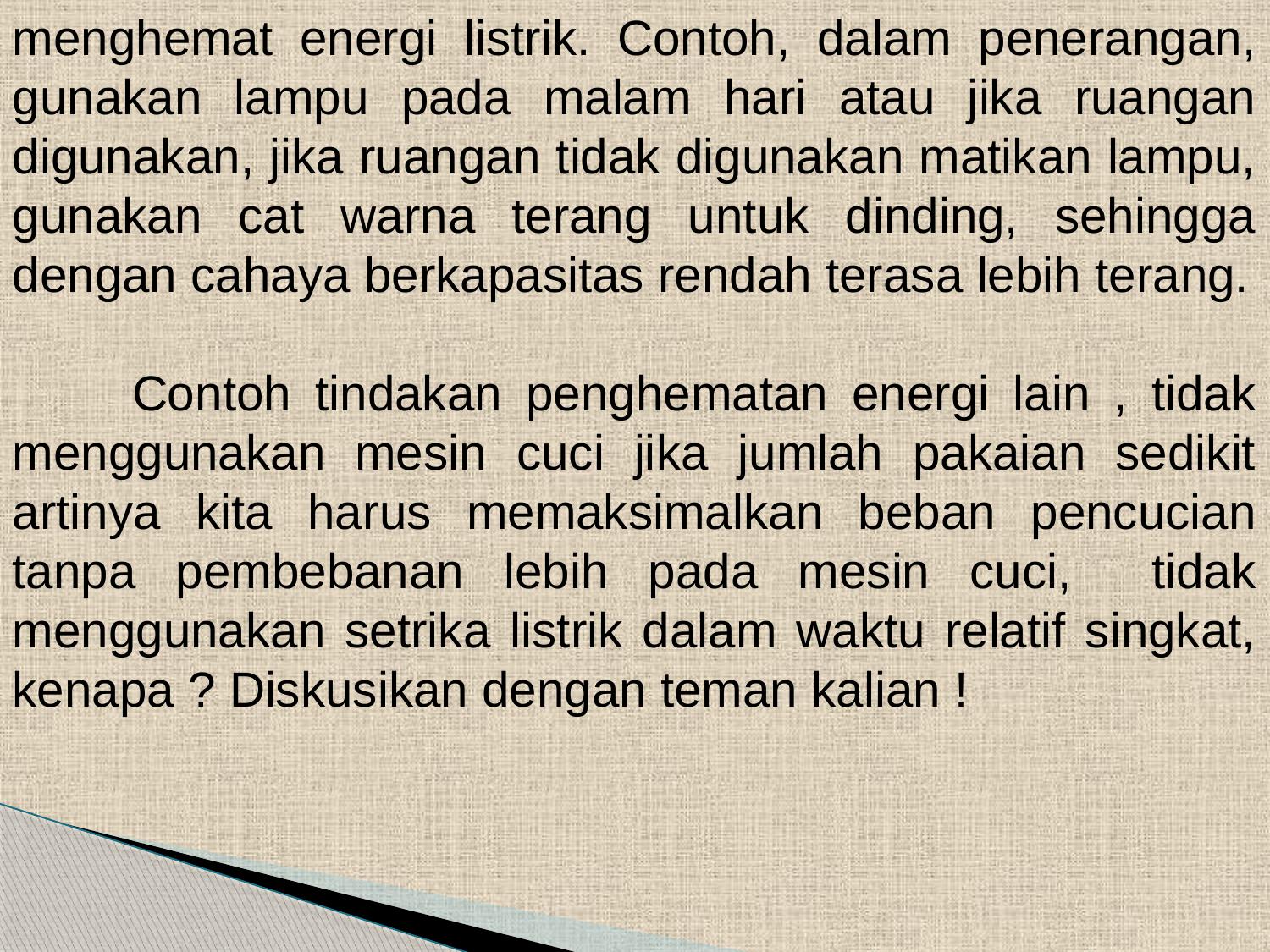

menghemat energi listrik. Contoh, dalam penerangan, gunakan lampu pada malam hari atau jika ruangan digunakan, jika ruangan tidak digunakan matikan lampu, gunakan cat warna terang untuk dinding, sehingga dengan cahaya berkapasitas rendah terasa lebih terang.

     Contoh tindakan penghematan energi lain , tidak menggunakan mesin cuci jika jumlah pakaian sedikit artinya kita harus memaksimalkan beban pencucian tanpa pembebanan lebih pada mesin cuci,  tidak menggunakan setrika listrik dalam waktu relatif singkat, kenapa ? Diskusikan dengan teman kalian !